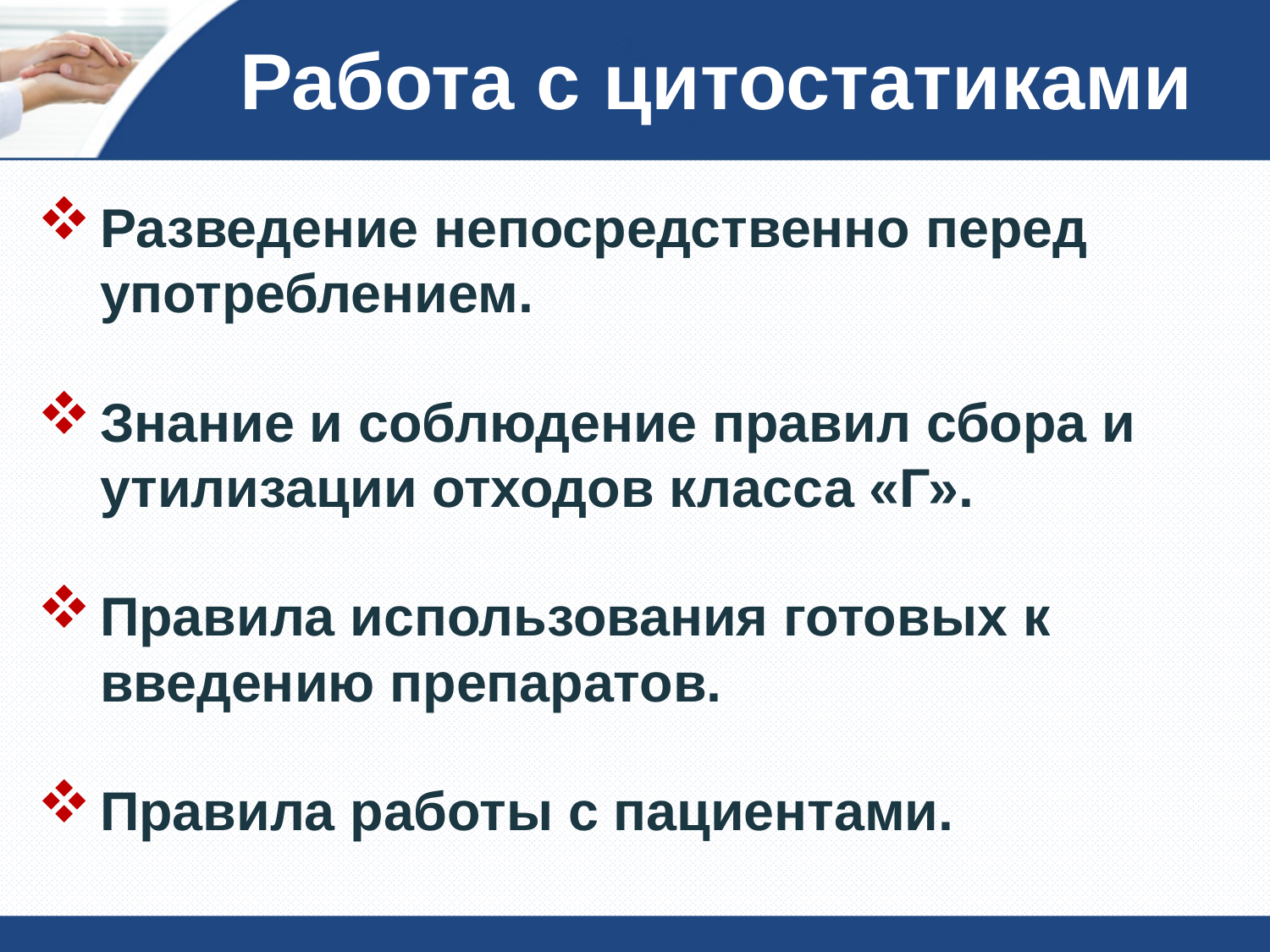

# Работа с цитостатиками
Разведение непосредственно перед употреблением.
Знание и соблюдение правил сбора и утилизации отходов класса «Г».
Правила использования готовых к введению препаратов.
Правила работы с пациентами.